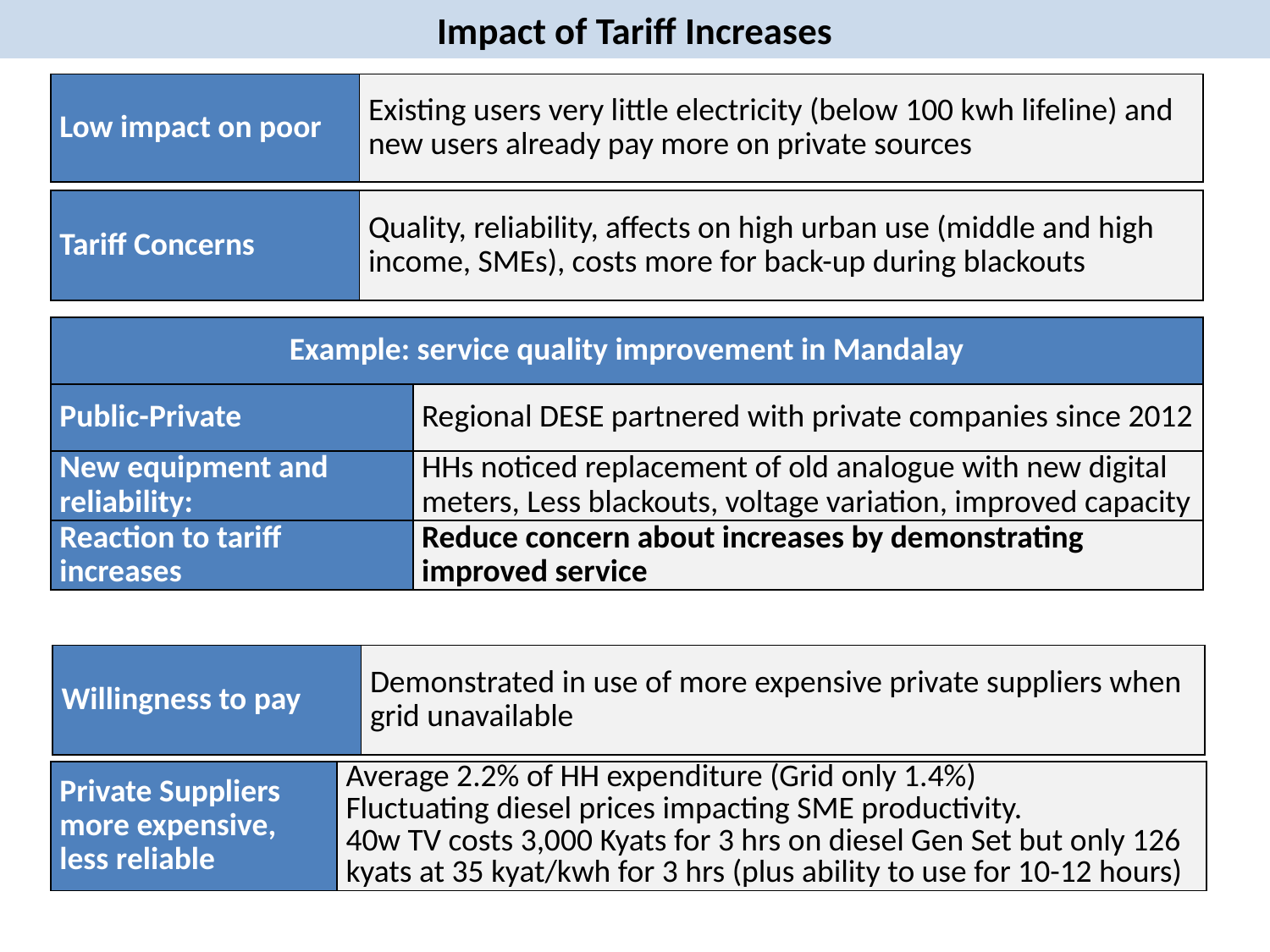

Impact of Tariff Increases
| Low impact on poor | Existing users very little electricity (below 100 kwh lifeline) and new users already pay more on private sources |
| --- | --- |
| Tariff Concerns | Quality, reliability, affects on high urban use (middle and high income, SMEs), costs more for back-up during blackouts |
| --- | --- |
| Example: service quality improvement in Mandalay |  |
| --- | --- |
| Public-Private | Regional DESE partnered with private companies since 2012 |
| New equipment and reliability: | HHs noticed replacement of old analogue with new digital meters, Less blackouts, voltage variation, improved capacity |
| Reaction to tariff increases | Reduce concern about increases by demonstrating improved service |
| Willingness to pay | Demonstrated in use of more expensive private suppliers when grid unavailable |
| --- | --- |
| Private Suppliers more expensive, less reliable | Average 2.2% of HH expenditure (Grid only 1.4%) Fluctuating diesel prices impacting SME productivity. 40w TV costs 3,000 Kyats for 3 hrs on diesel Gen Set but only 126 kyats at 35 kyat/kwh for 3 hrs (plus ability to use for 10-12 hours) |
| --- | --- |